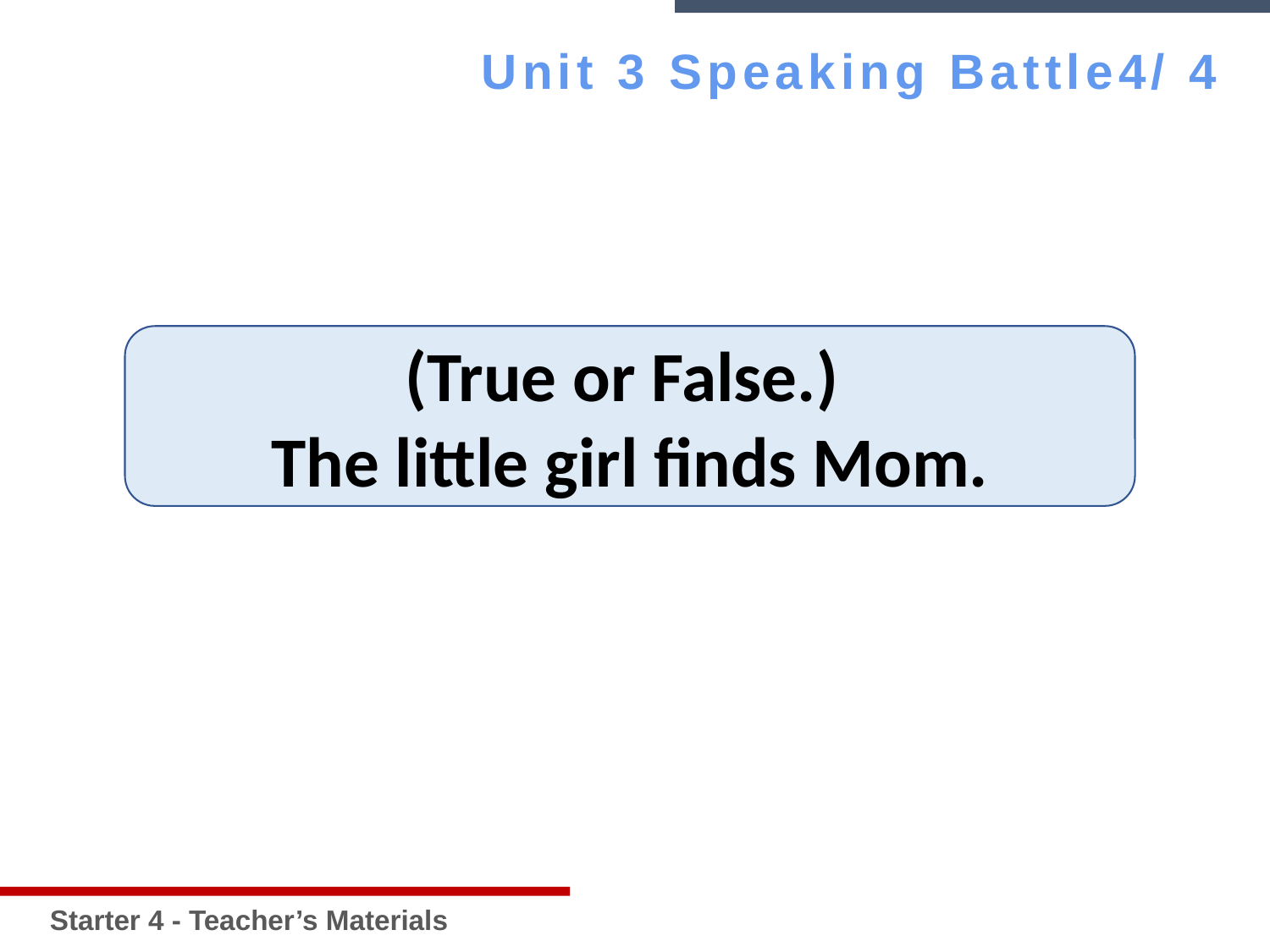

Starter 4 - Teacher’s Materials
Unit 3 Speaking Battle4/ 4
(True or False.)
The little girl finds Mom.